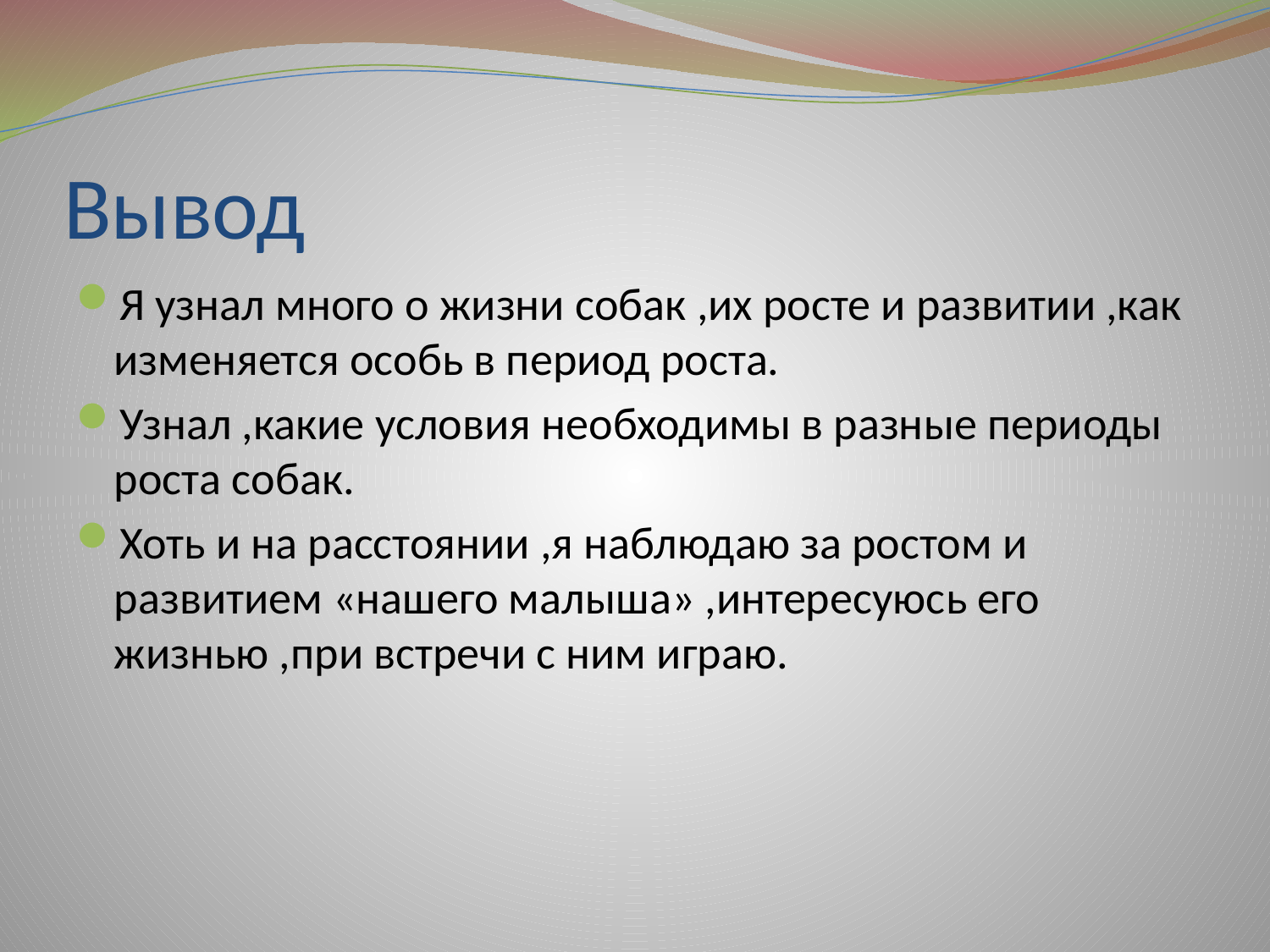

# Вывод
Я узнал много о жизни собак ,их росте и развитии ,как изменяется особь в период роста.
Узнал ,какие условия необходимы в разные периоды роста собак.
Хоть и на расстоянии ,я наблюдаю за ростом и развитием «нашего малыша» ,интересуюсь его жизнью ,при встречи с ним играю.